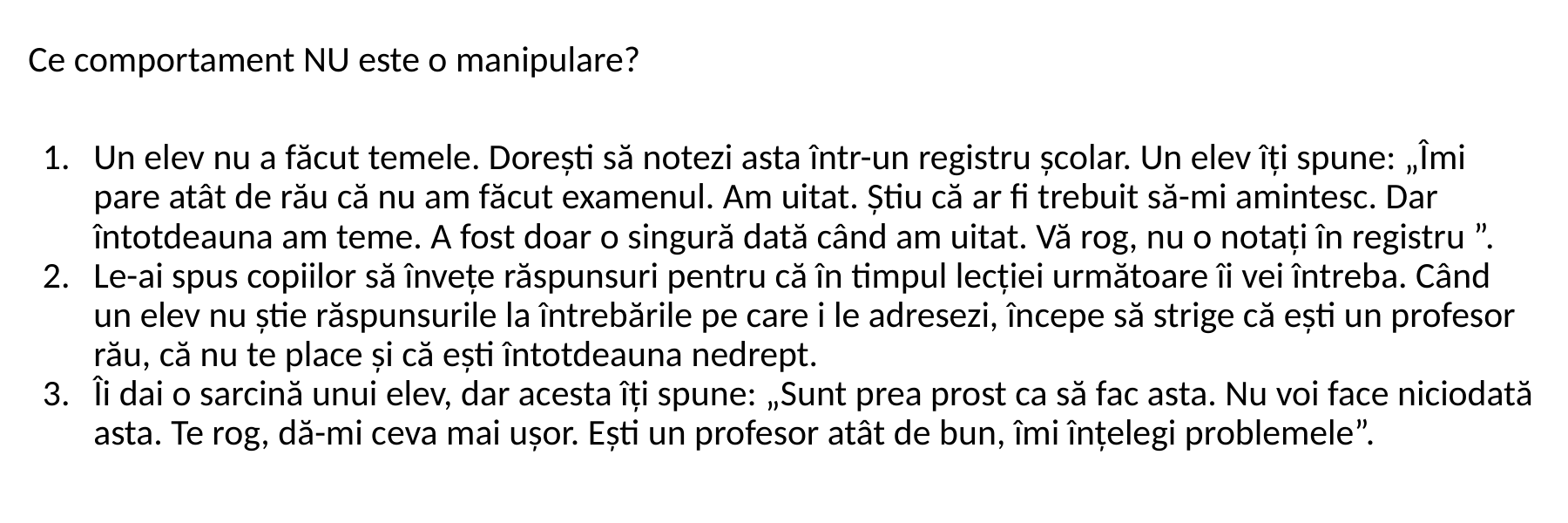

Ce comportament NU este o manipulare?

Un elev nu a făcut temele. Dorești să notezi asta într-un registru școlar. Un elev îți spune: „Îmi pare atât de rău că nu am făcut examenul. Am uitat. Știu că ar fi trebuit să-mi amintesc. Dar întotdeauna am teme. A fost doar o singură dată când am uitat. Vă rog, nu o notați în registru ”.
Le-ai spus copiilor să învețe răspunsuri pentru că în timpul lecției următoare îi vei întreba. Când un elev nu știe răspunsurile la întrebările pe care i le adresezi, începe să strige că ești un profesor rău, că nu te place și că ești întotdeauna nedrept.
Îi dai o sarcină unui elev, dar acesta îți spune: „Sunt prea prost ca să fac asta. Nu voi face niciodată asta. Te rog, dă-mi ceva mai ușor. Ești un profesor atât de bun, îmi înțelegi problemele”.